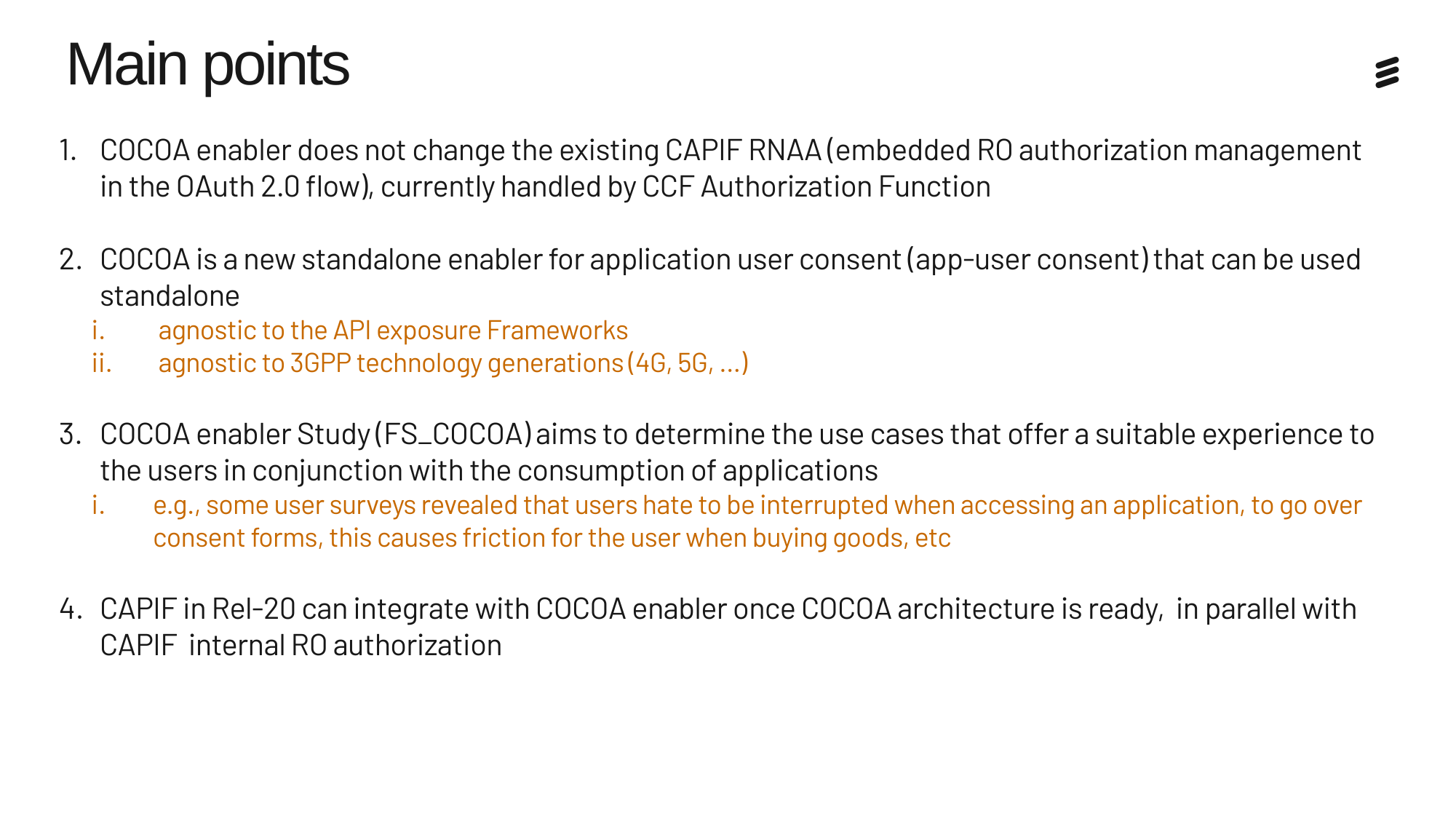

# Main points
COCOA enabler does not change the existing CAPIF RNAA (embedded RO authorization management in the OAuth 2.0 flow), currently handled by CCF Authorization Function

COCOA is a new standalone enabler for application user consent (app-user consent) that can be used standalone
 agnostic to the API exposure Frameworks
 agnostic to 3GPP technology generations (4G, 5G, …)

COCOA enabler Study (FS_COCOA) aims to determine the use cases that offer a suitable experience to the users in conjunction with the consumption of applications
e.g., some user surveys revealed that users hate to be interrupted when accessing an application, to go over consent forms, this causes friction for the user when buying goods, etc

CAPIF in Rel-20 can integrate with COCOA enabler once COCOA architecture is ready,  in parallel with CAPIF  internal RO authorization